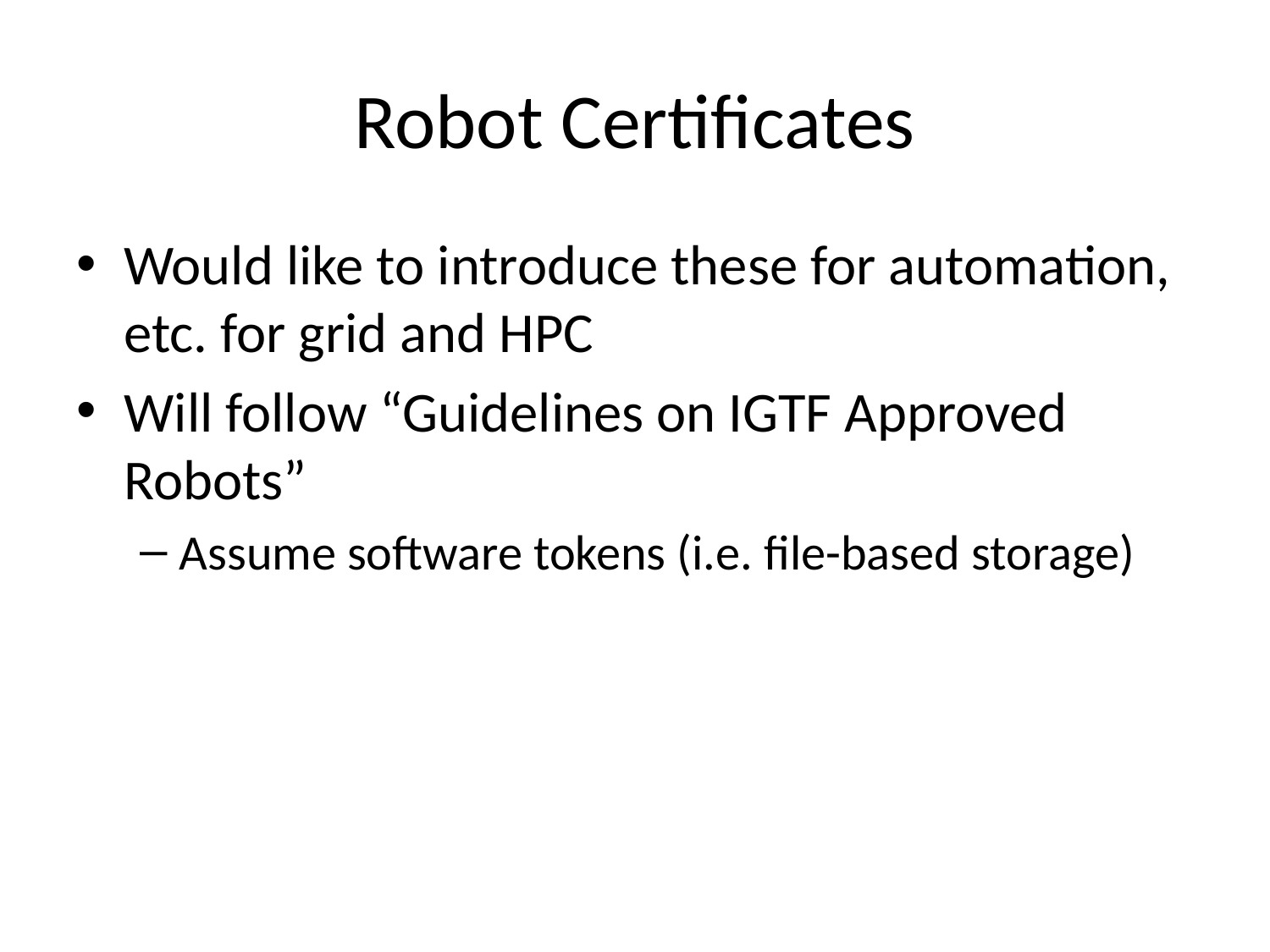

# Robot Certificates
Would like to introduce these for automation, etc. for grid and HPC
Will follow “Guidelines on IGTF Approved Robots”
Assume software tokens (i.e. file-based storage)